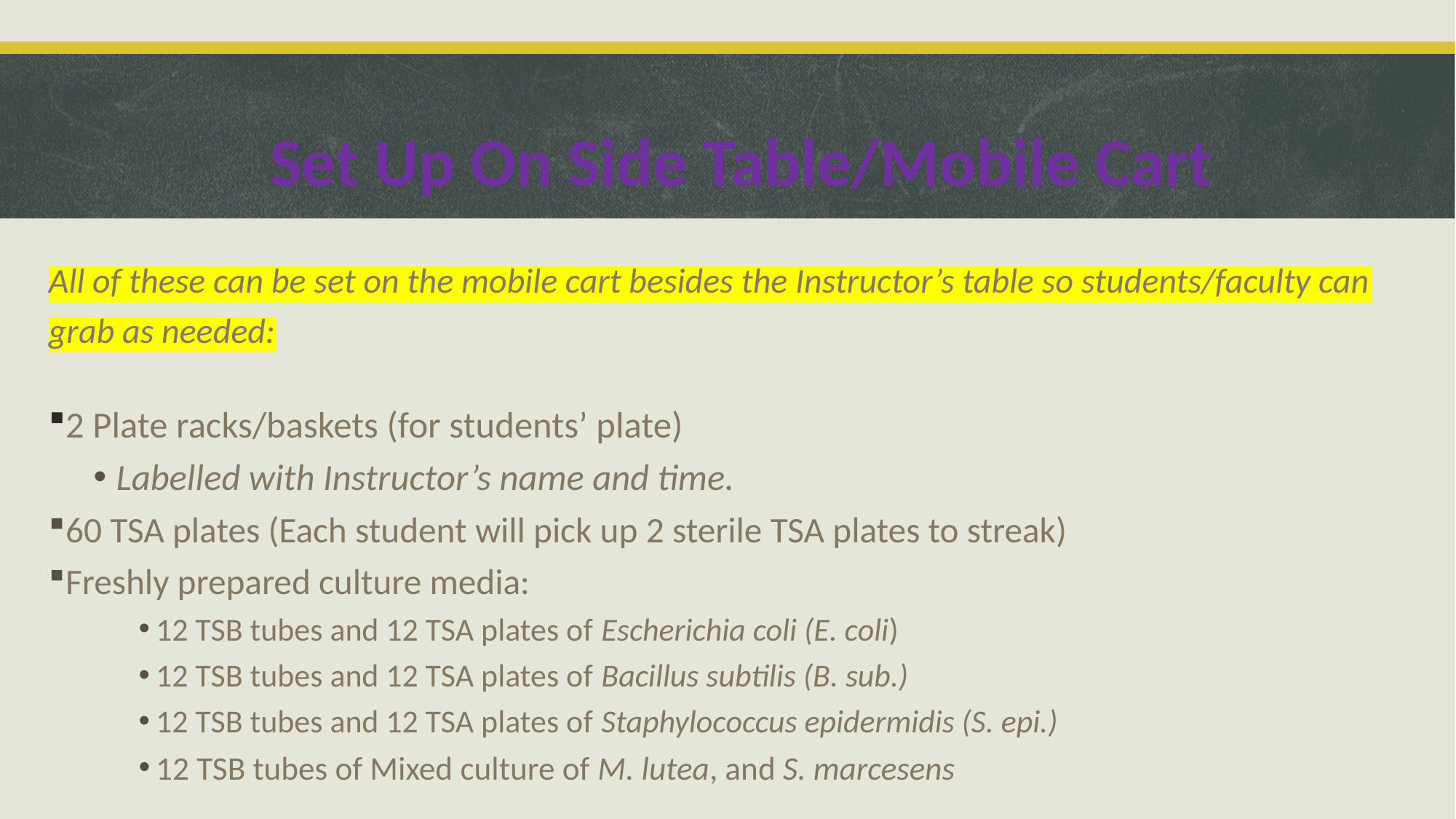

Set Up On Side Table/Mobile Cart

All of these can be set on the mobile cart besides the Instructor’s table so students/faculty can grab as needed:

2 Plate racks/baskets (for students’ plate)
Labelled with Instructor’s name and time.
60 TSA plates (Each student will pick up 2 sterile TSA plates to streak)
Freshly prepared culture media:
12 TSB tubes and 12 TSA plates of Escherichia coli (E. coli)
12 TSB tubes and 12 TSA plates of Bacillus subtilis (B. sub.)
12 TSB tubes and 12 TSA plates of Staphylococcus epidermidis (S. epi.)
12 TSB tubes of Mixed culture of M. lutea, and S. marcesens